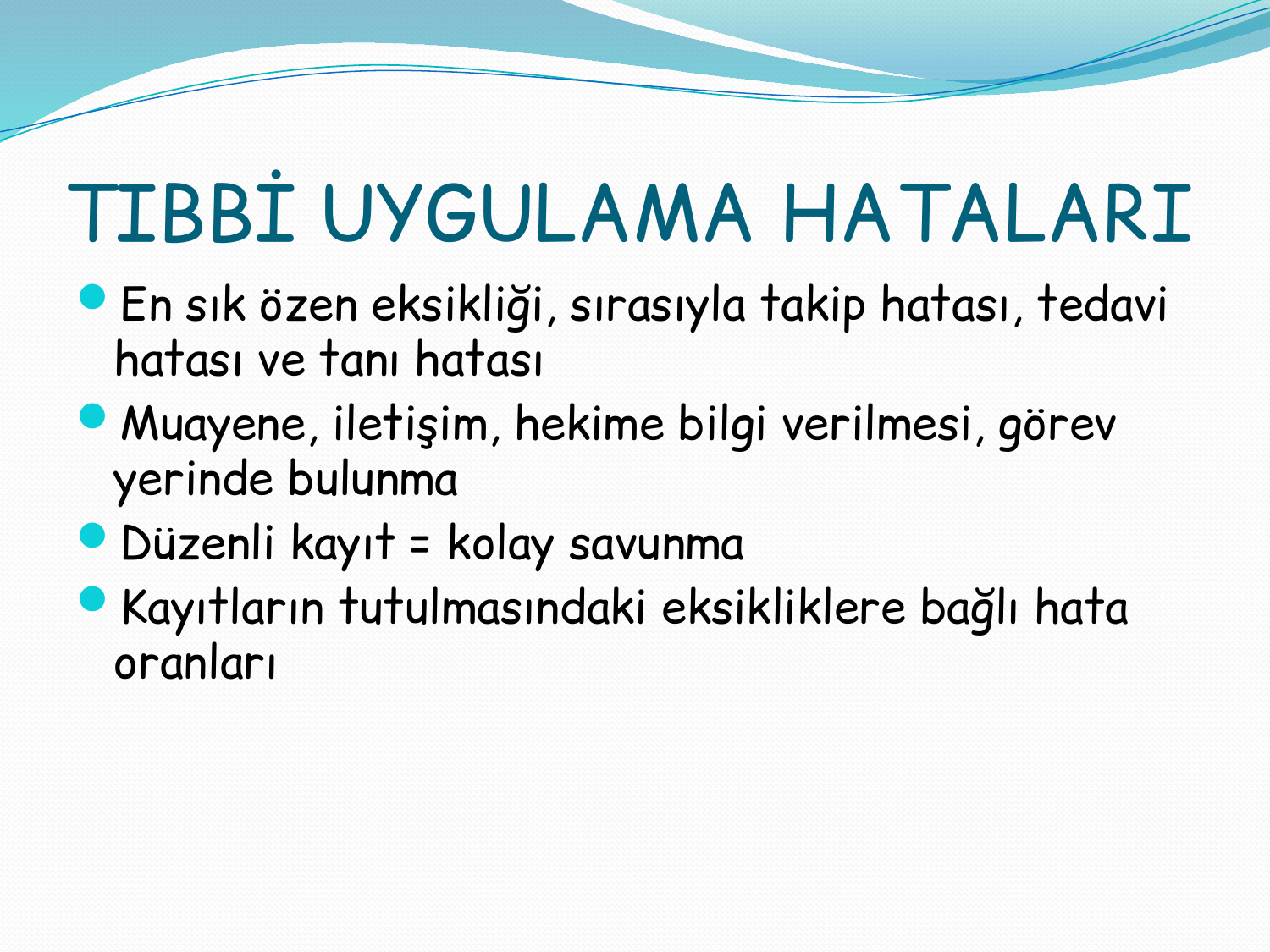

# TIBBİ UYGULAMA HATALARI
En sık özen eksikliği, sırasıyla takip hatası, tedavi hatası ve tanı hatası
Muayene, iletişim, hekime bilgi verilmesi, görev yerinde bulunma
Düzenli kayıt = kolay savunma
Kayıtların tutulmasındaki eksikliklere bağlı hata oranları